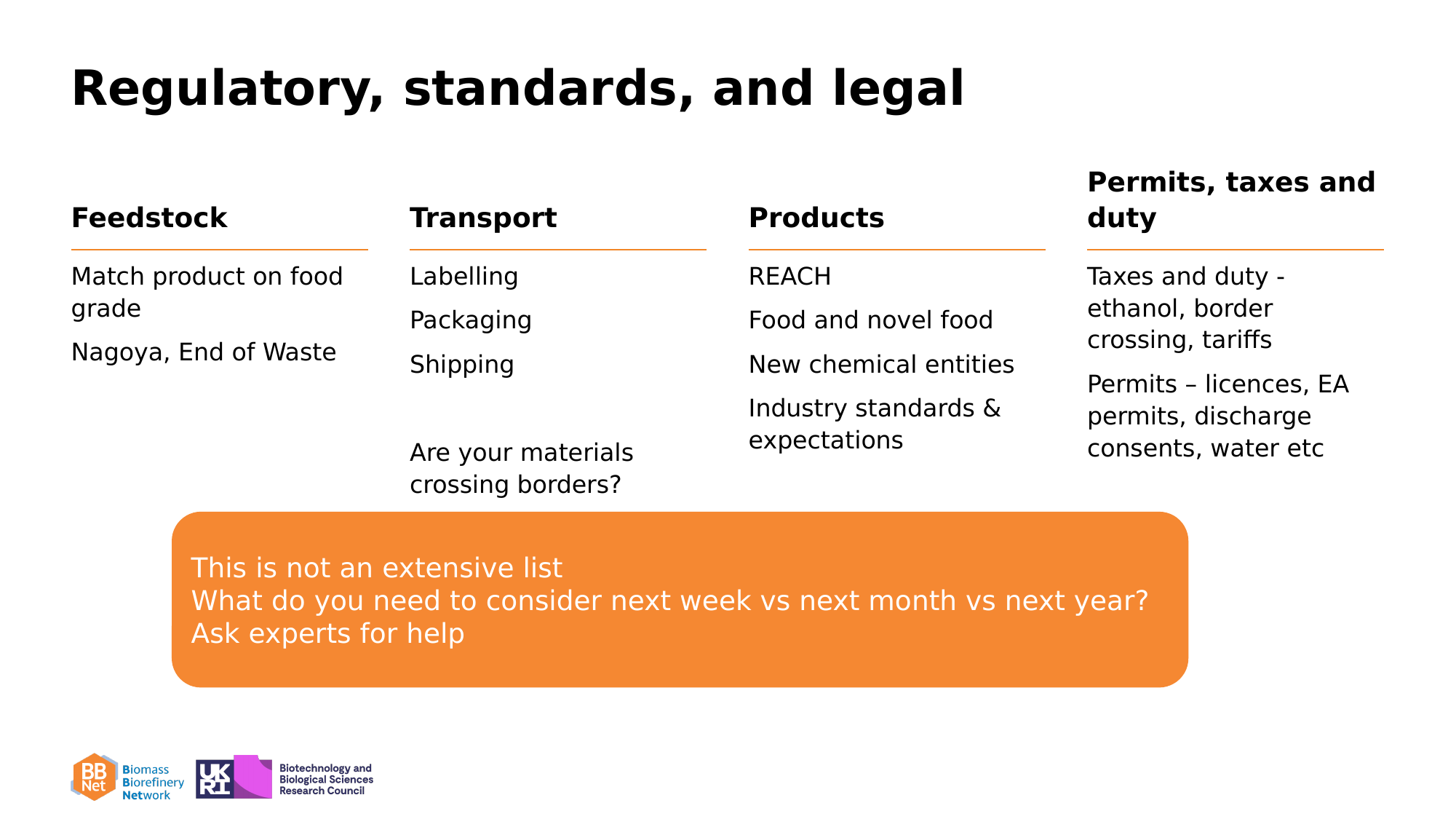

# Regulatory, standards, and legal
Feedstock
Transport
Products
Permits, taxes and duty
Match product on food grade
Nagoya, End of Waste

Labelling
Packaging
Shipping

Are your materials crossing borders?
REACH
Food and novel food
New chemical entities
Industry standards & expectations

Taxes and duty -  ethanol, border crossing, tariffs
Permits – licences, EA permits, discharge consents, water etc

This is not an extensive list
What do you need to consider next week vs next month vs next year?
Ask experts for help